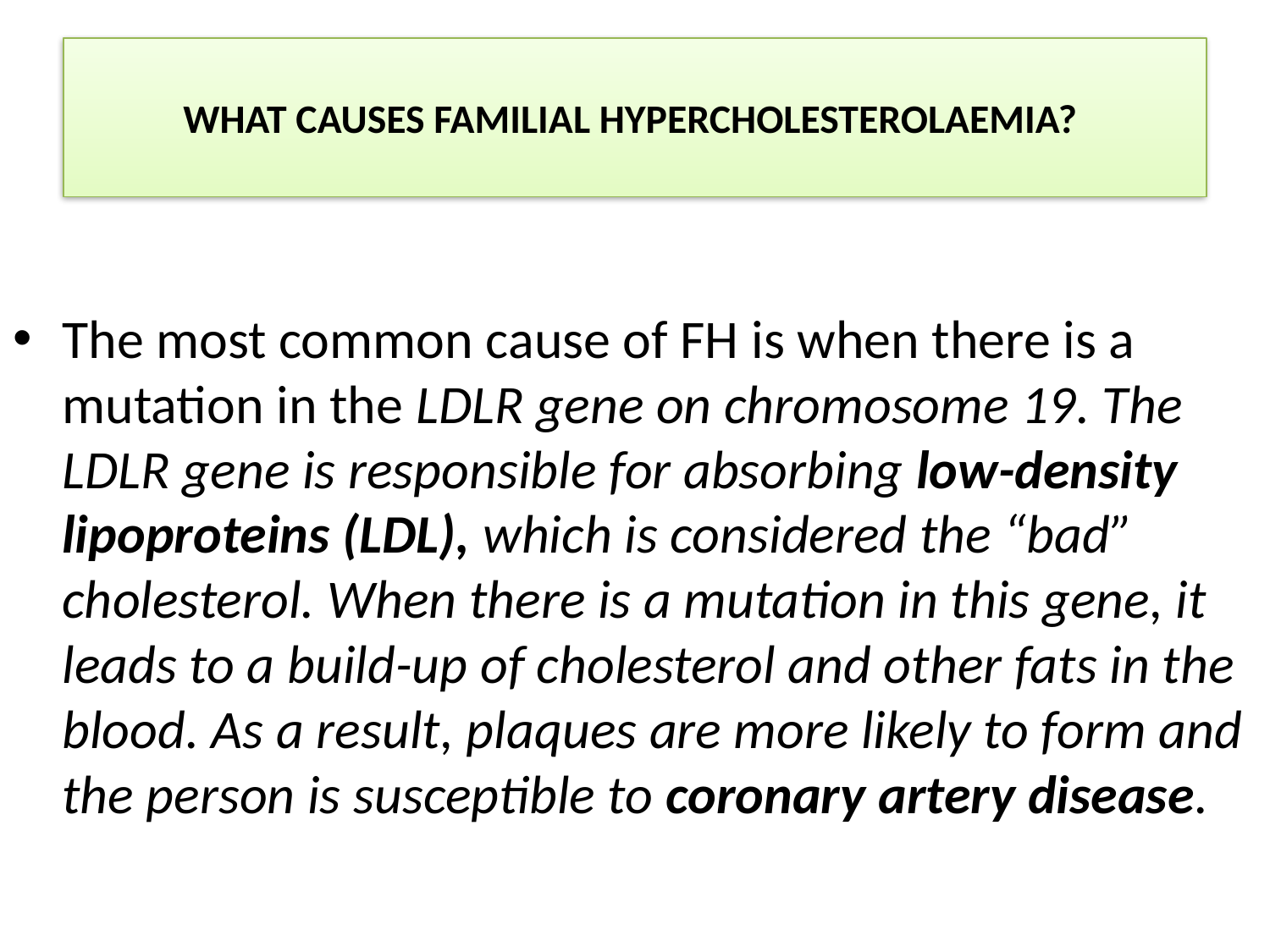

# WHAT CAUSES FAMILIAL HYPERCHOLESTEROLAEMIA?

The most common cause of FH is when there is a mutation in the LDLR gene on chromosome 19. The LDLR gene is responsible for absorbing low-density lipoproteins (LDL), which is considered the “bad” cholesterol. When there is a mutation in this gene, it leads to a build-up of cholesterol and other fats in the blood. As a result, plaques are more likely to form and the person is susceptible to coronary artery disease.